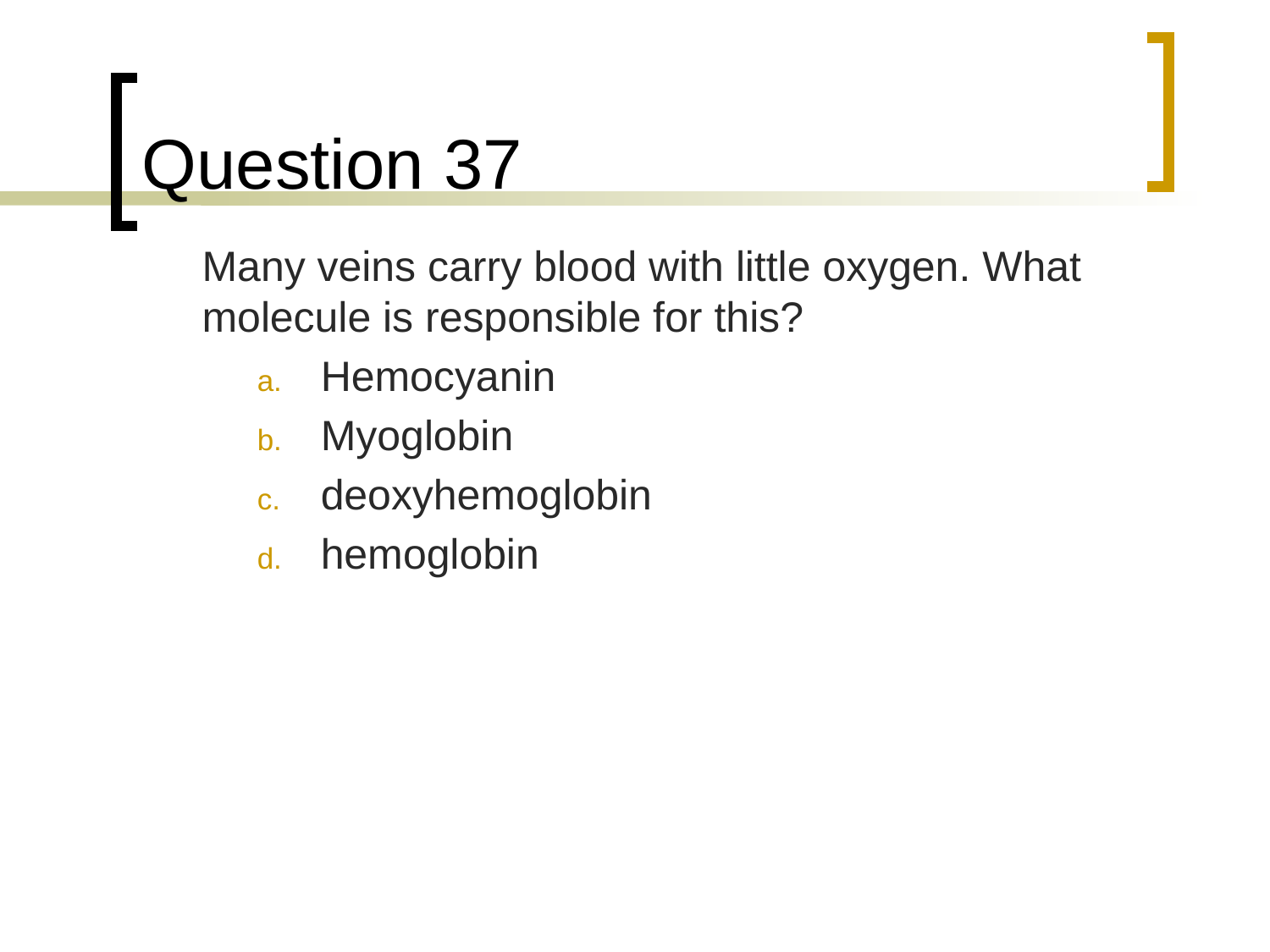

# Question 37
	Many veins carry blood with little oxygen. What molecule is responsible for this?
Hemocyanin
Myoglobin
deoxyhemoglobin
hemoglobin